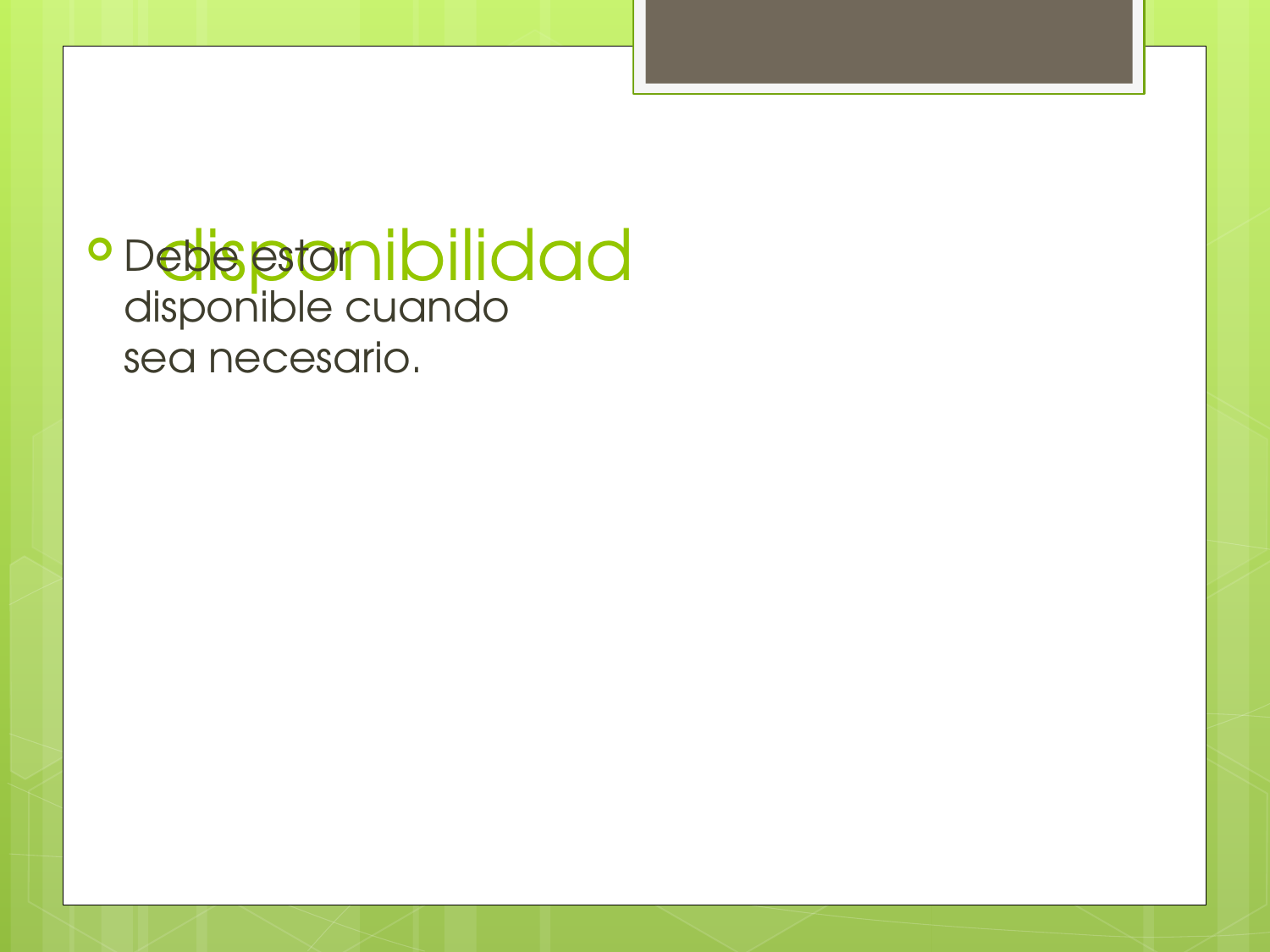

# disponibilidad
Debe estar disponible cuando sea necesario.